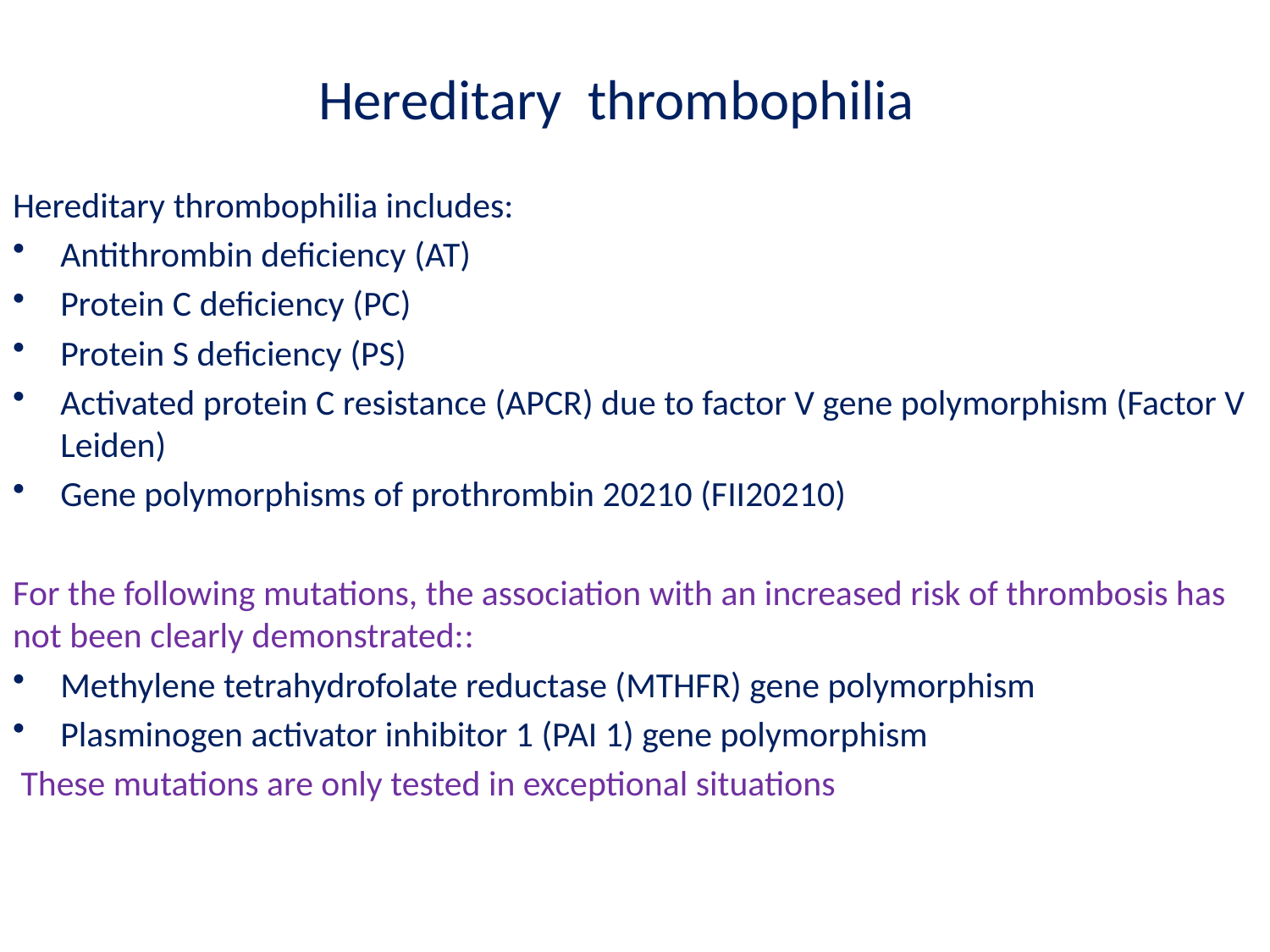

# Hereditary  thrombophilia
Hereditary thrombophilia includes:
Antithrombin deficiency (AT)
Protein C deficiency (PC)
Protein S deficiency (PS)
Activated protein C resistance (APCR) due to factor V gene polymorphism (Factor V Leiden)
Gene polymorphisms of prothrombin 20210 (FII20210)

For the following mutations, the association with an increased risk of thrombosis has not been clearly demonstrated::
Methylene tetrahydrofolate reductase (MTHFR) gene polymorphism
Plasminogen activator inhibitor 1 (PAI 1) gene polymorphism
 These mutations are only tested in exceptional situations